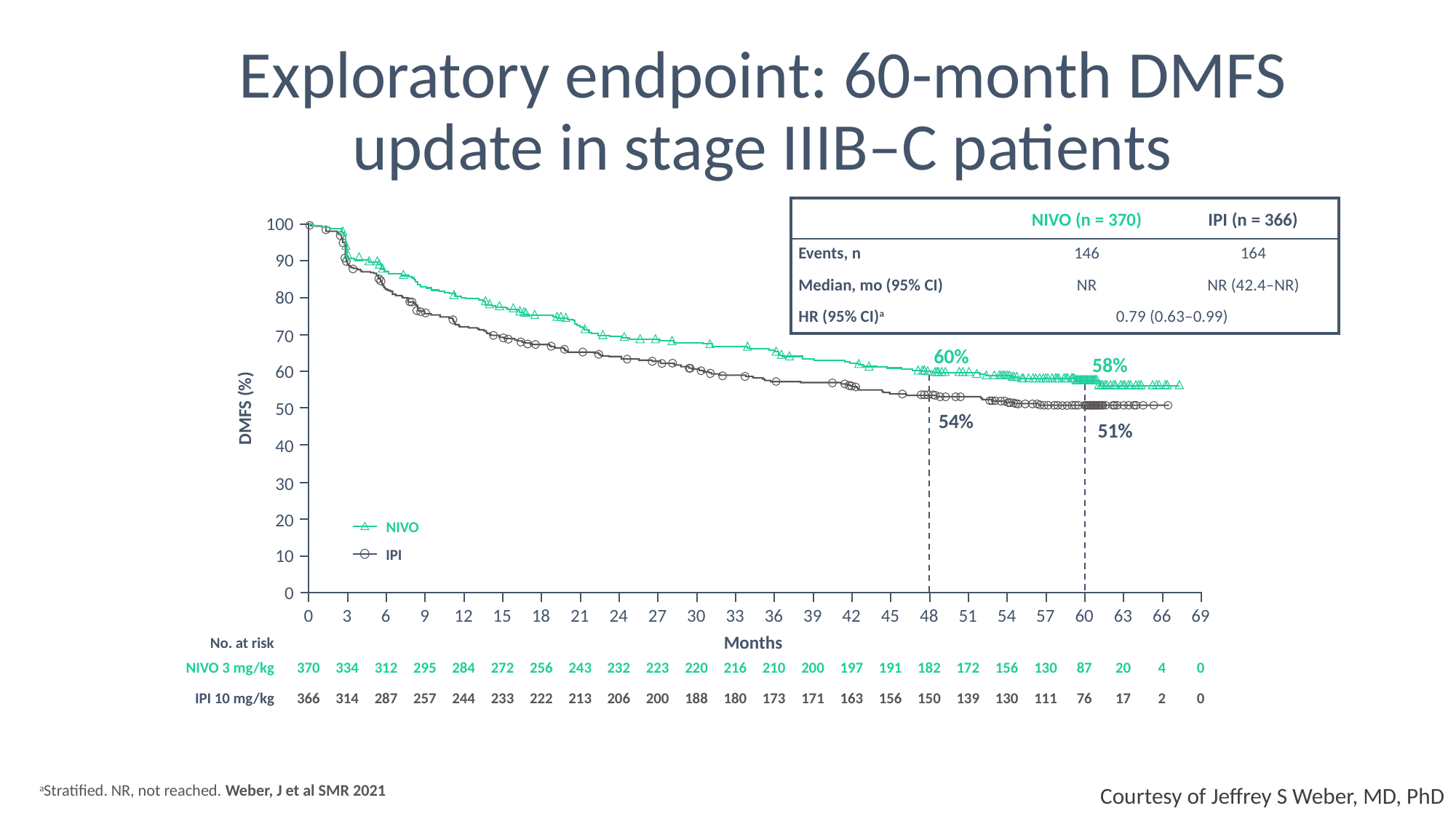

# Exploratory endpoint: 60-month DMFS update in stage IIIB–C patients
|  | NIVO (n = 370) | IPI (n = 366) |
| --- | --- | --- |
| Events, n | 146 | 164 |
| Median, mo (95% CI) | NR | NR (42.4–NR) |
| HR (95% CI)a | 0.79 (0.63–0.99) |  |
100
90
80
70
60
50
40
30
20
10
0

60%
58%

DMFS (%)

54%
51%

NIVO

IPI

0
3
6
9
12
15
18
21
24
27
30
33
36
39
42
45
48
51
54
57
60
63
66
69
Months
No. at risk
NIVO 3 mg/kg
370
334
312
295
284
272
256
243
232
223
220
216
210
200
197
191
182
172
156
130
87
20
4
0
IPI 10 mg/kg
366
314
287
257
244
233
222
213
206
200
188
180
173
171
163
156
150
139
130
111
76
17
2
0
aStratified. NR, not reached. Weber, J et al SMR 2021
Courtesy of Jeffrey S Weber, MD, PhD